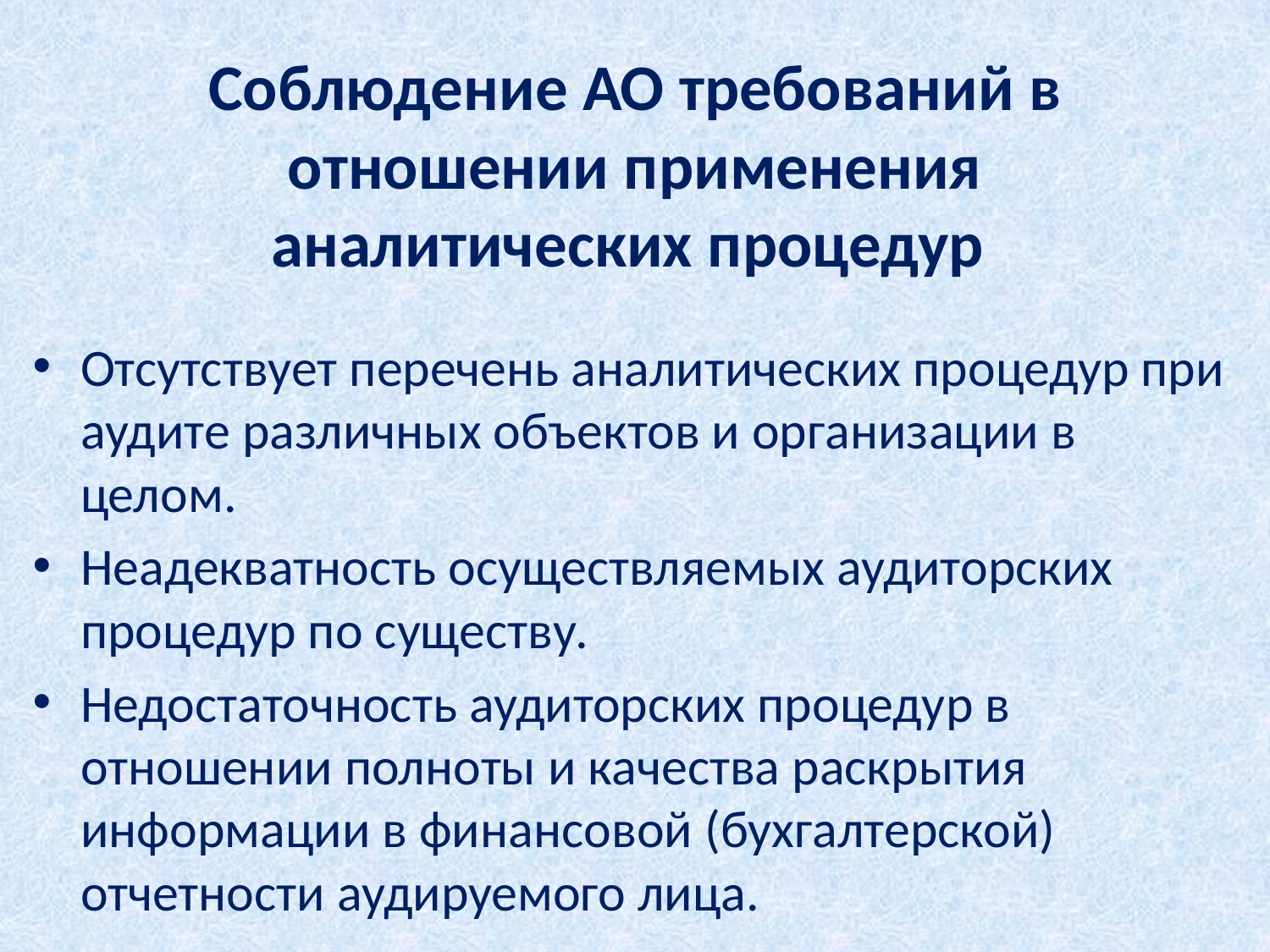

# Соблюдение АО требований в отношении применения аналитических процедур
Отсутствует перечень аналитических процедур при аудите различных объектов и организации в целом.
Неадекватность осуществляемых аудиторских процедур по существу.
Недостаточность аудиторских процедур в отношении полноты и качества раскрытия информации в финансовой (бухгалтерской) отчетности аудируемого лица.